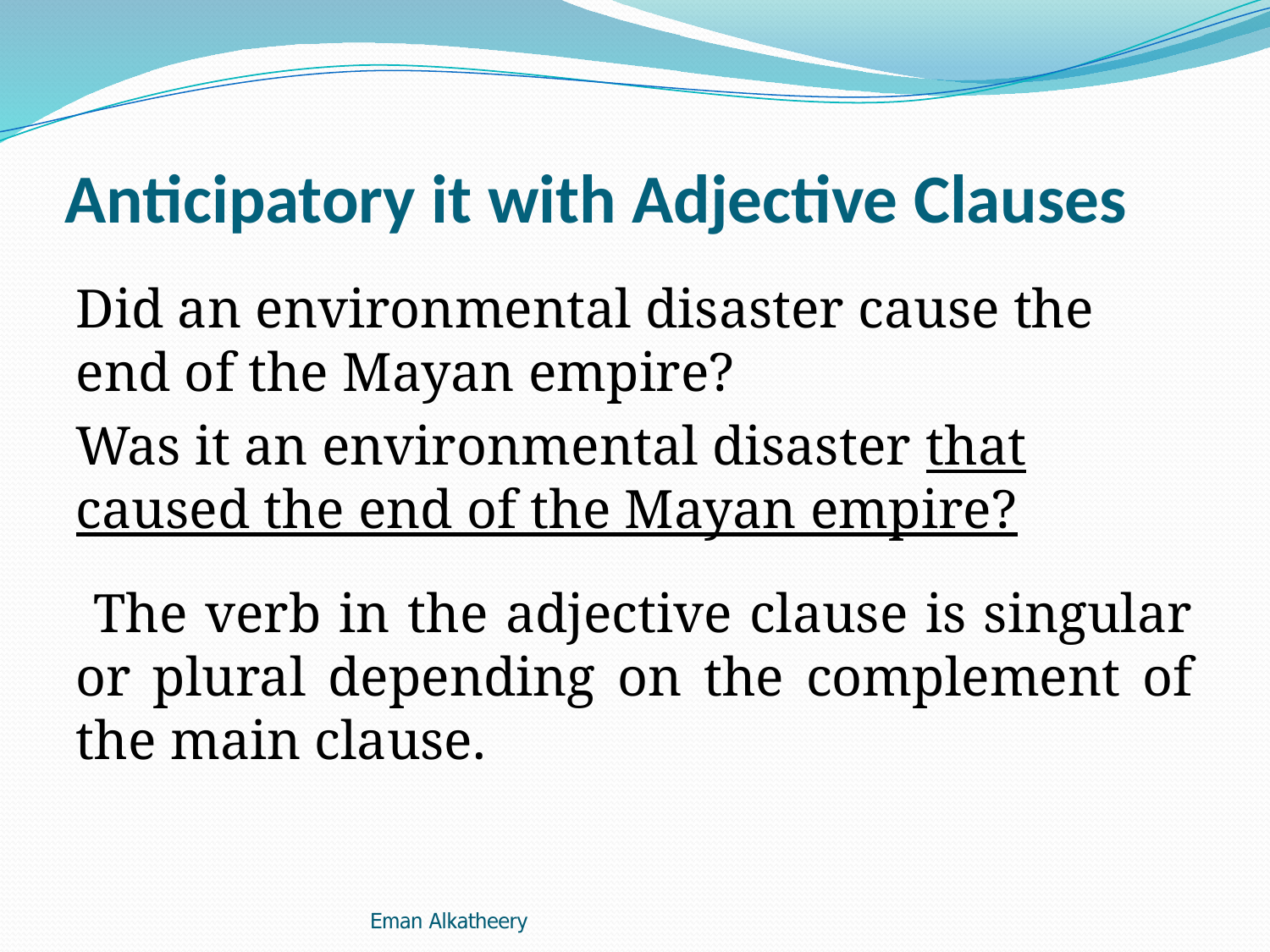

# Anticipatory it with Adjective Clauses
Did an environmental disaster cause the end of the Mayan empire?
Was it an environmental disaster that caused the end of the Mayan empire?

 The verb in the adjective clause is singular or plural depending on the complement of the main clause.

Eman Alkatheery